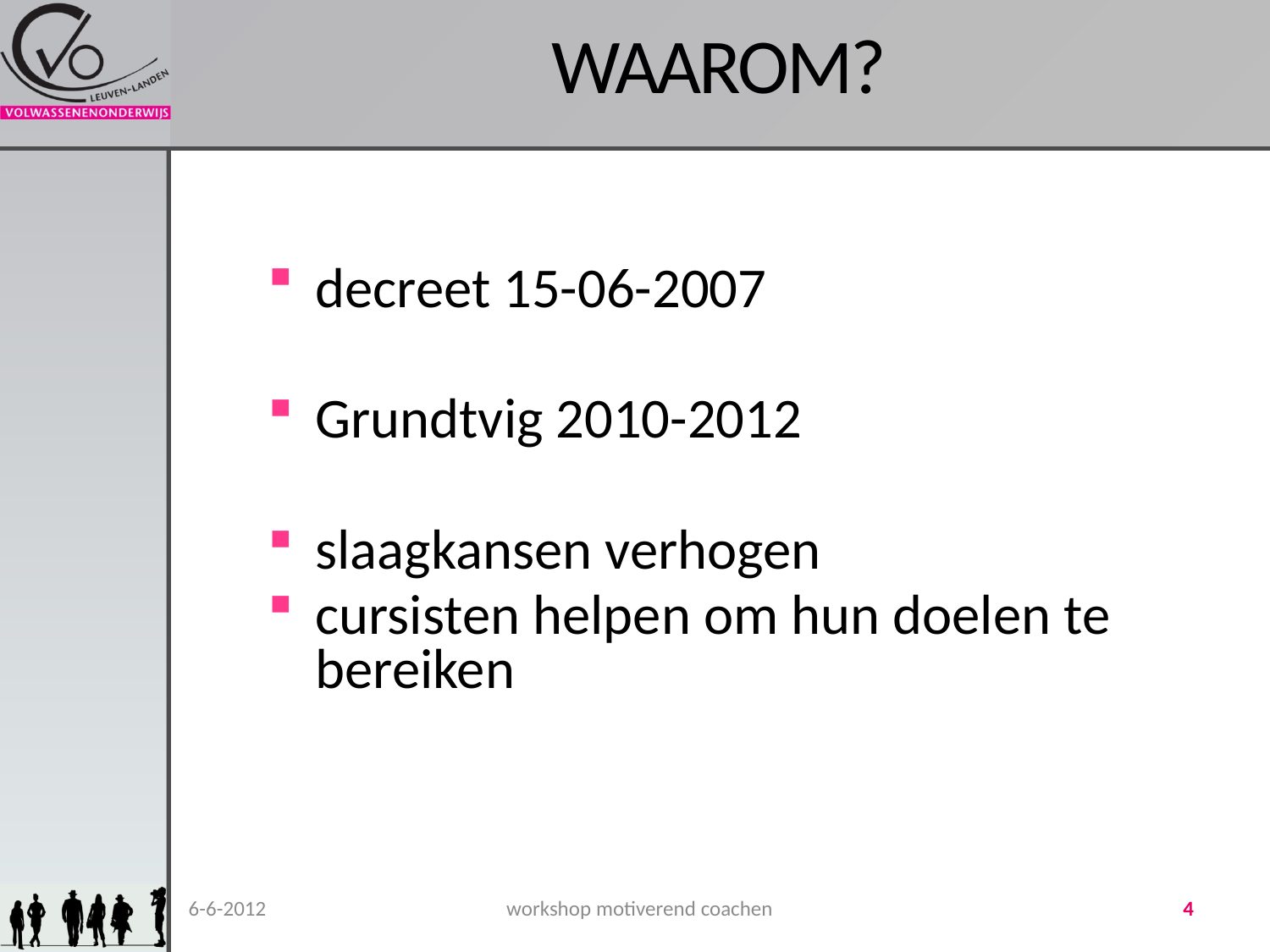

# WAAROM?

decreet 15-06-2007

Grundtvig 2010-2012

slaagkansen verhogen
cursisten helpen om hun doelen te bereiken
6-6-2012
workshop motiverend coachen
4